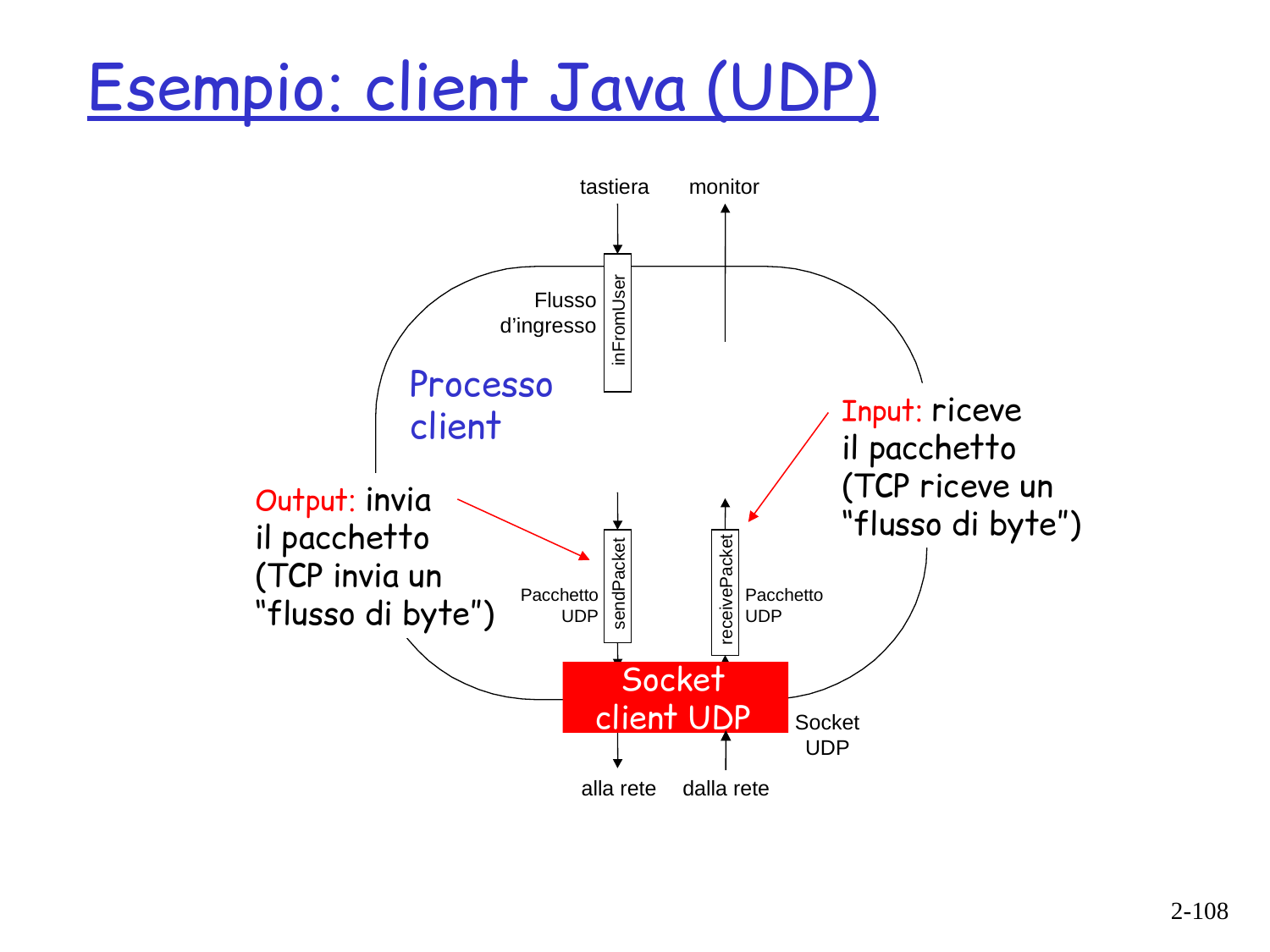

# Esempio: client Java (UDP)

tastiera
monitor

Flusso
d’ingresso
inFromUser
Processo
client
Process
Input: riceve
il pacchetto
(TCP riceve un “flusso di byte”)

Output: invia
il pacchetto
(TCP invia un “flusso di byte”)

sendPacket
receivePacket
Pacchetto
UDP
Pacchetto
UDP

Socket client UDP

clientSocket
Socket
UDP

alla rete
dalla rete
2-108